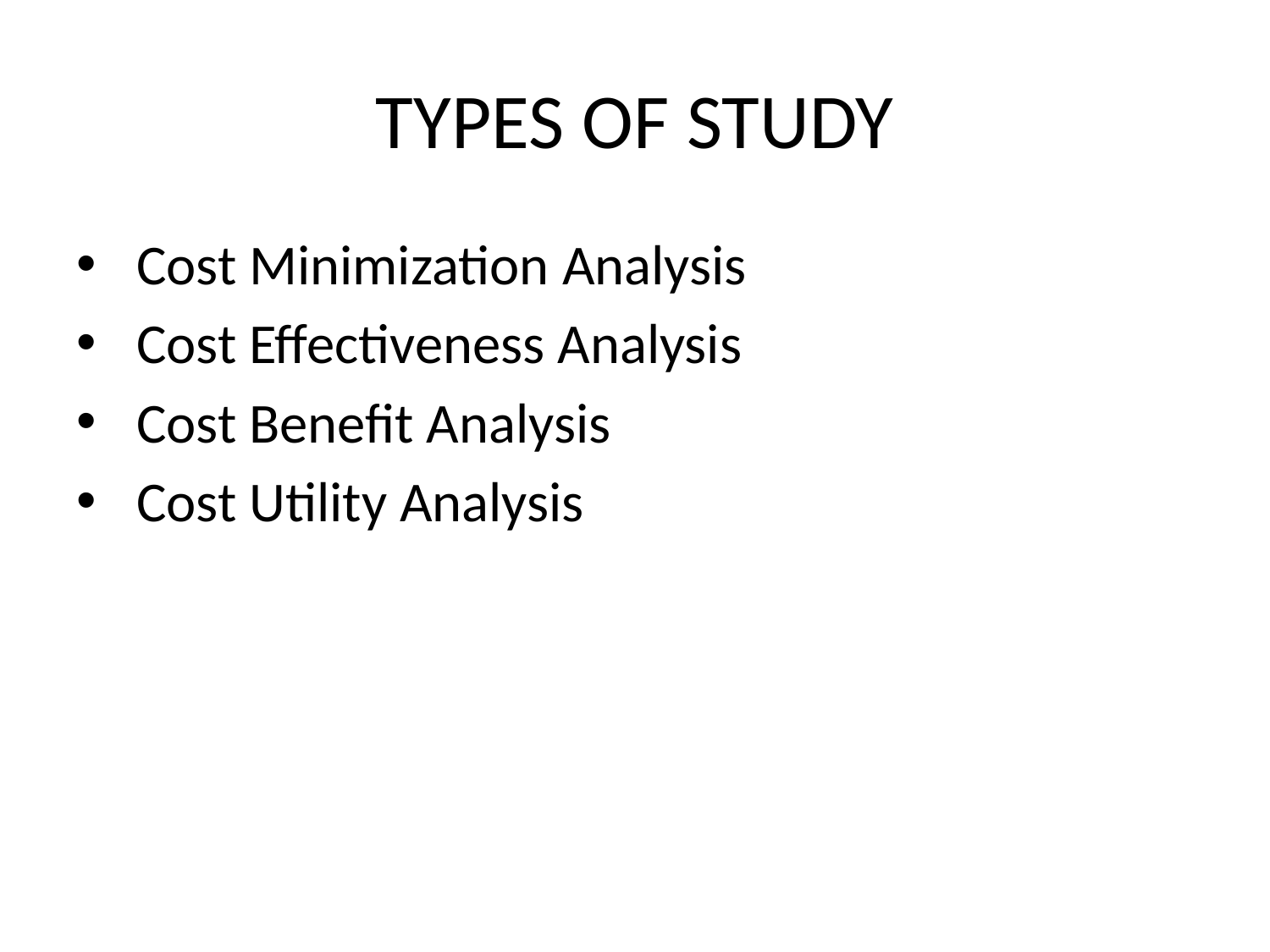

# TYPES OF STUDY
 Cost Minimization Analysis
 Cost Effectiveness Analysis
 Cost Benefit Analysis
 Cost Utility Analysis